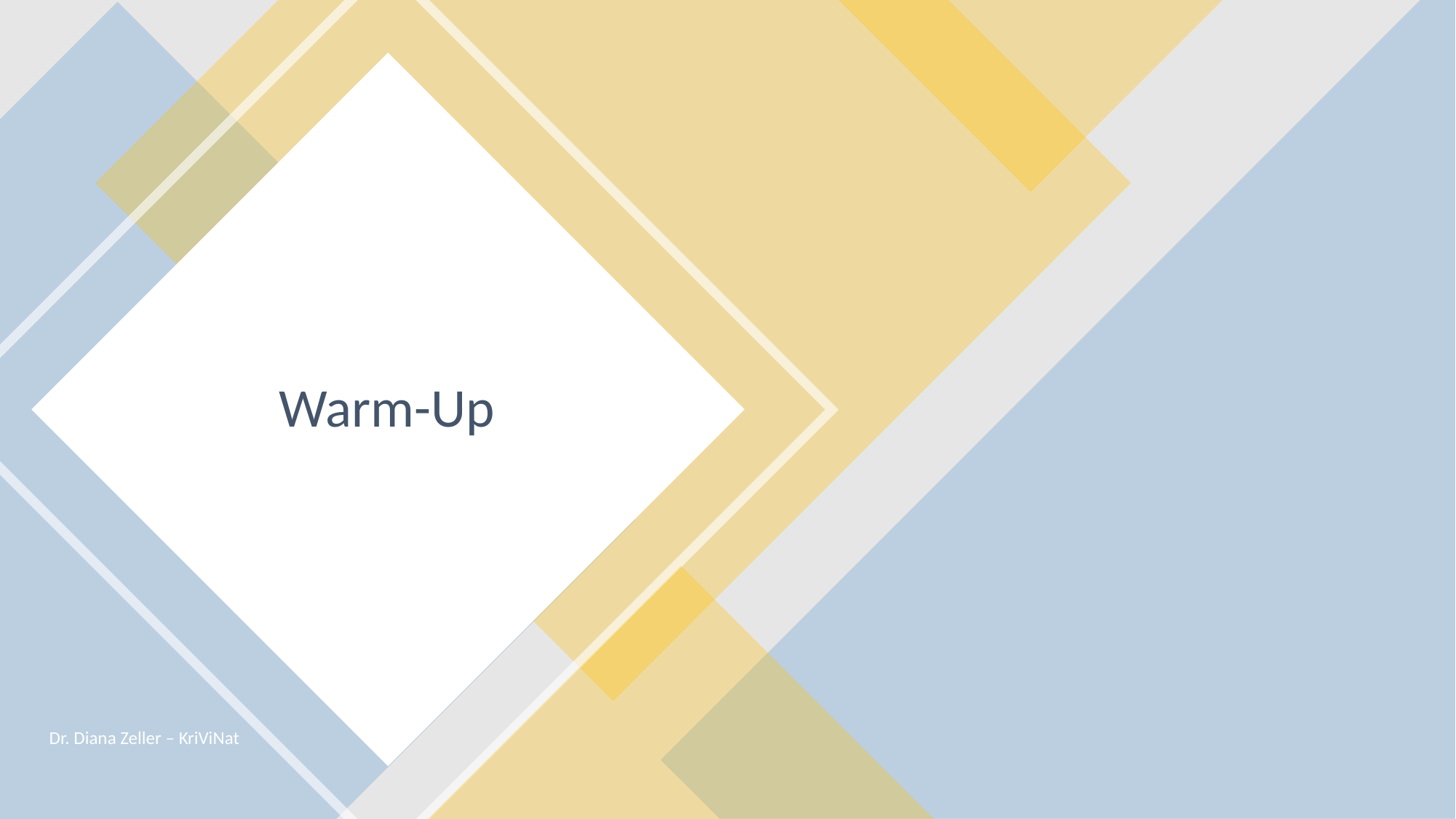

# Warm-Up

Dr. Diana Zeller – KriViNat